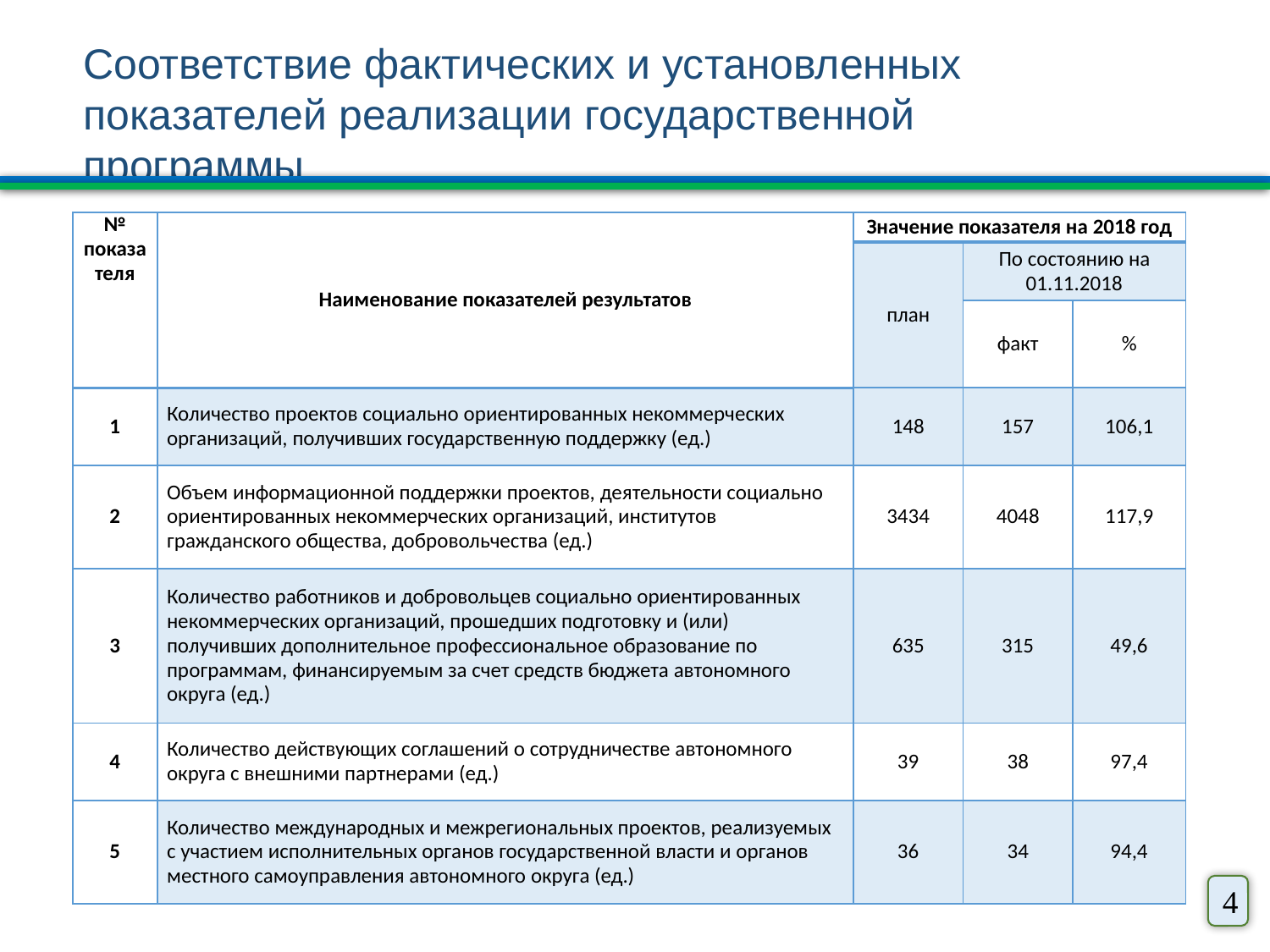

Соответствие фактических и установленных показателей реализации государственной программы

| № показателя | Наименование показателей результатов | Значение показателя на 2018 год |  |  |
| --- | --- | --- | --- | --- |
|  |  | план | По состоянию на 01.11.2018 |  |
|  |  |  | факт | % |
| 1 | Количество проектов социально ориентированных некоммерческих организаций, получивших государственную поддержку (ед.) | 148 | 157 | 106,1 |
| 2 | Объем информационной поддержки проектов, деятельности социально ориентированных некоммерческих организаций, институтов гражданского общества, добровольчества (ед.) | 3434 | 4048 | 117,9 |
| 3 | Количество работников и добровольцев социально ориентированных некоммерческих организаций, прошедших подготовку и (или) получивших дополнительное профессиональное образование по программам, финансируемым за счет средств бюджета автономного округа (ед.) | 635 | 315 | 49,6 |
| 4 | Количество действующих соглашений о сотрудничестве автономного округа с внешними партнерами (ед.) | 39 | 38 | 97,4 |
| 5 | Количество международных и межрегиональных проектов, реализуемых с участием исполнительных органов государственной власти и органов местного самоуправления автономного округа (ед.) | 36 | 34 | 94,4 |
4